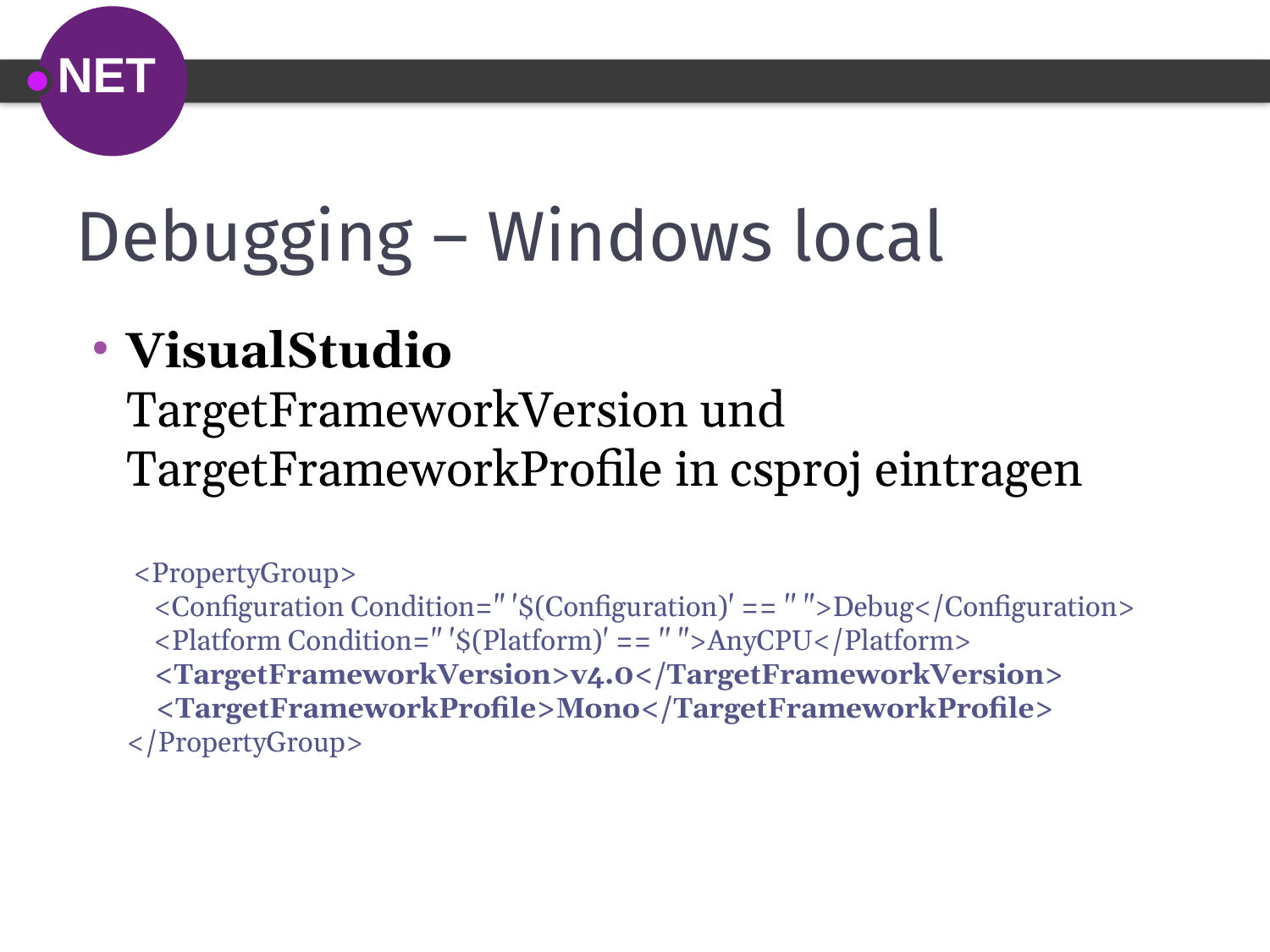

# Debugging – Windows local
VisualStudio
TargetFrameworkVersion und TargetFrameworkProfile in csproj eintragen
 <PropertyGroup>
    <Configuration Condition=" '$(Configuration)' == '' ">Debug</Configuration>
    <Platform Condition=" '$(Platform)' == '' ">AnyCPU</Platform>
    <TargetFrameworkVersion>v4.0</TargetFrameworkVersion>
    <TargetFrameworkProfile>Mono</TargetFrameworkProfile>
</PropertyGroup>